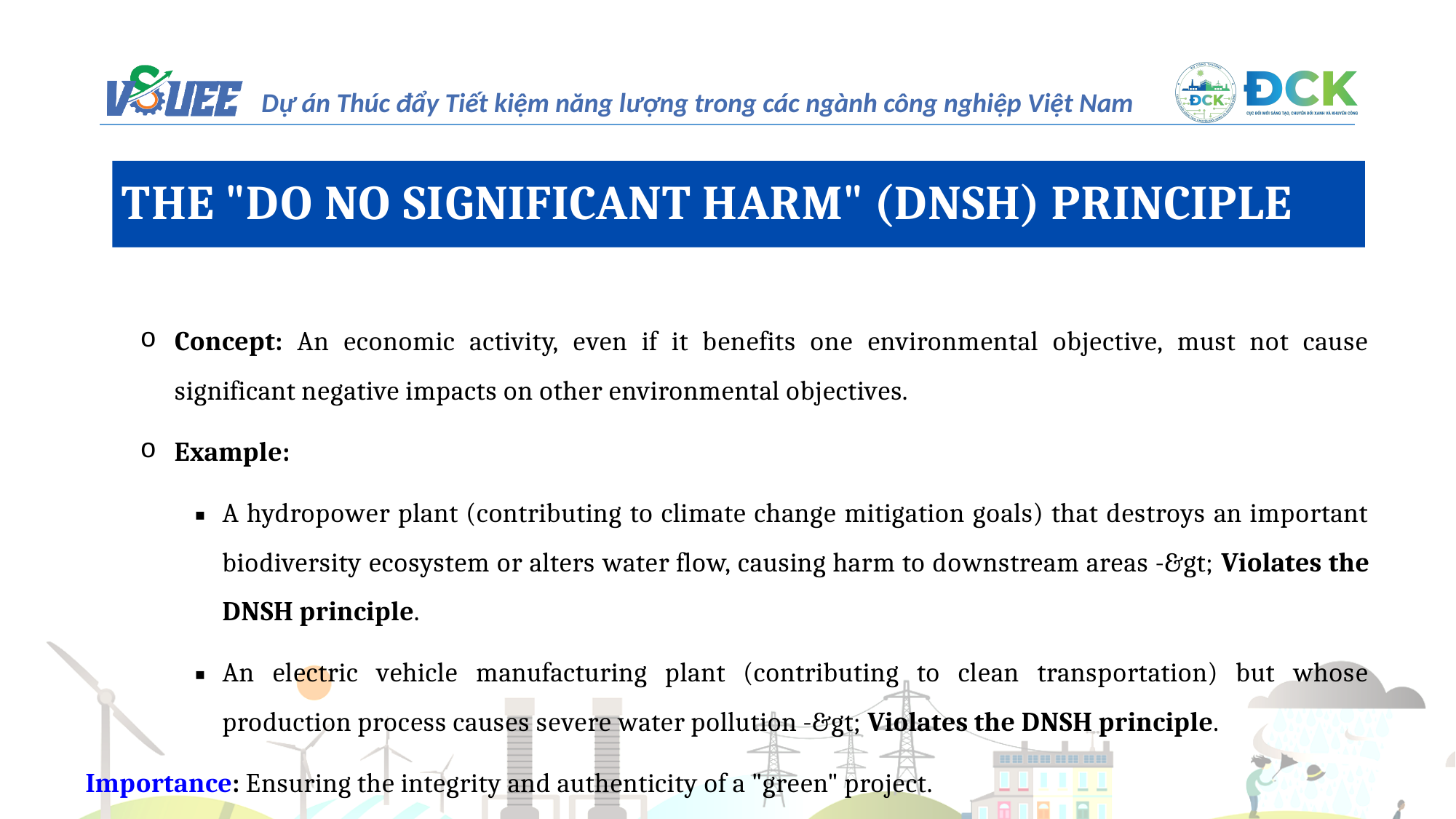

THE "DO NO SIGNIFICANT HARM" (DNSH) PRINCIPLE

Concept: An economic activity, even if it benefits one environmental objective, must not cause significant negative impacts on other environmental objectives.
Example:
A hydropower plant (contributing to climate change mitigation goals) that destroys an important biodiversity ecosystem or alters water flow, causing harm to downstream areas -&gt; Violates the DNSH principle.
An electric vehicle manufacturing plant (contributing to clean transportation) but whose production process causes severe water pollution -&gt; Violates the DNSH principle.
Importance: Ensuring the integrity and authenticity of a "green" project.